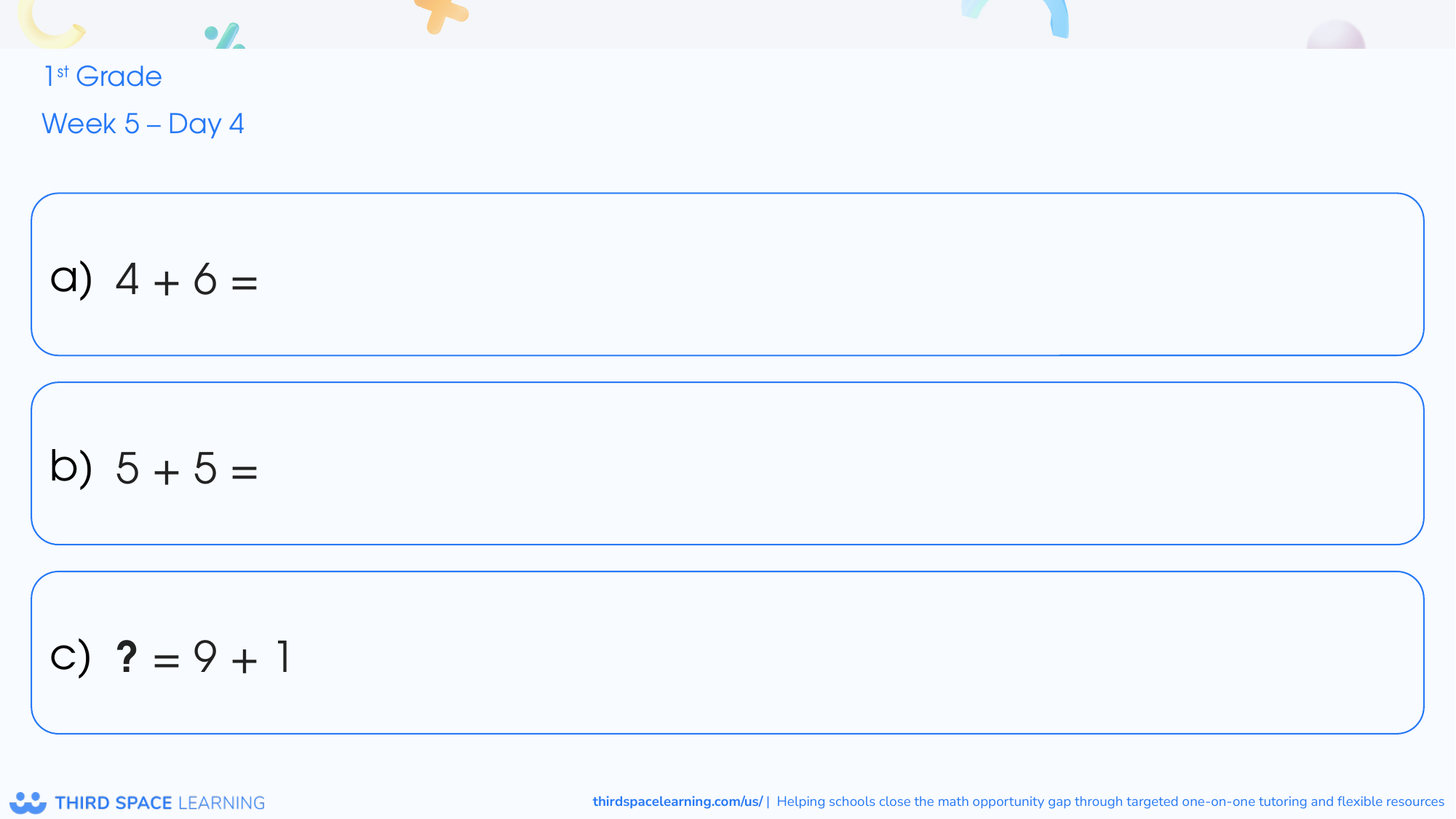

1st Grade
Week 5 – Day 4
4 + 6 =
5 + 5 =
? = 9 + 1